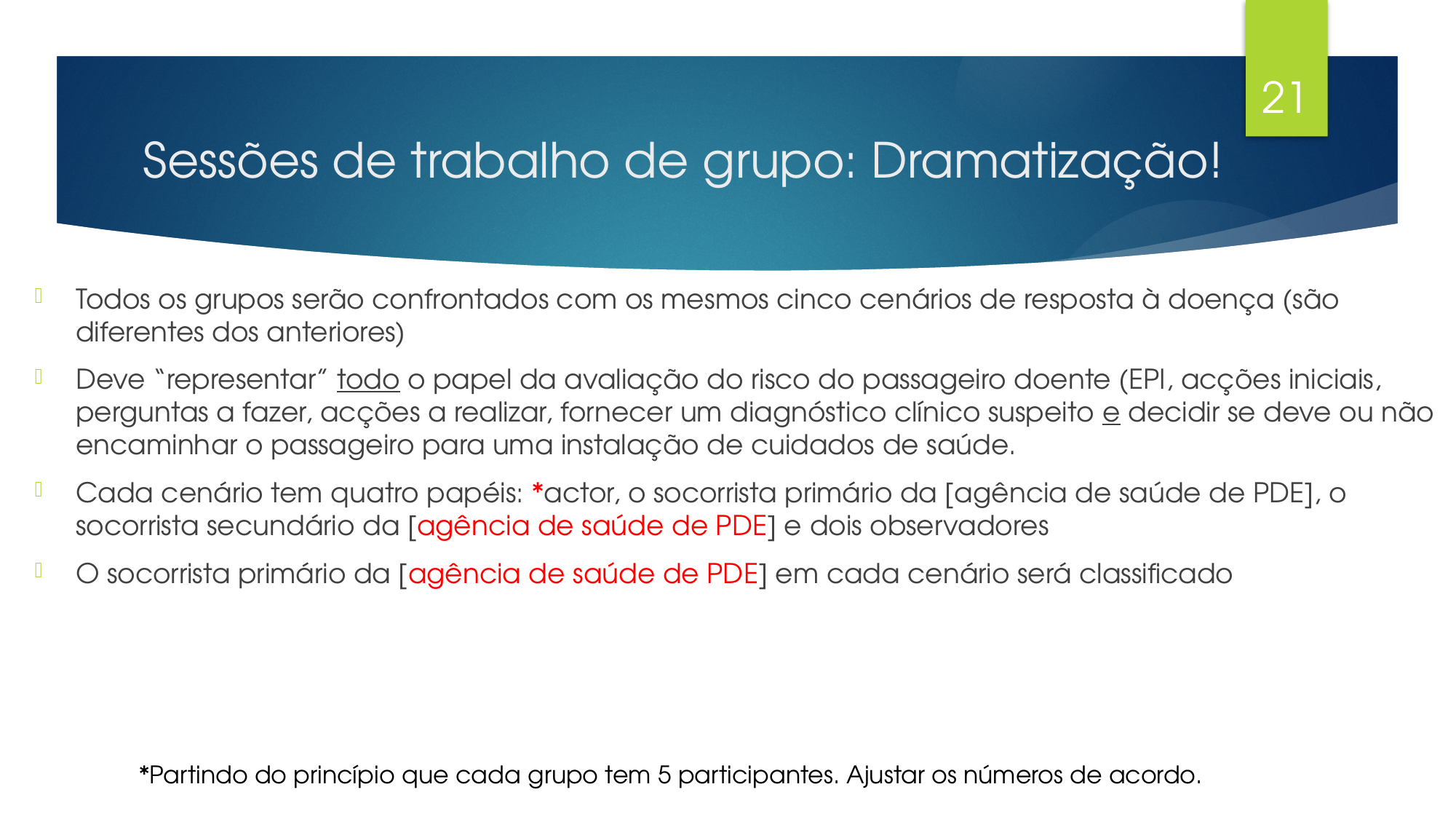

21
# Sessões de trabalho de grupo: Dramatização!
Todos os grupos serão confrontados com os mesmos cinco cenários de resposta à doença (são diferentes dos anteriores)
Deve “representar” todo o papel da avaliação do risco do passageiro doente (EPI, acções iniciais, perguntas a fazer, acções a realizar, fornecer um diagnóstico clínico suspeito e decidir se deve ou não encaminhar o passageiro para uma instalação de cuidados de saúde.
Cada cenário tem quatro papéis: *actor, o socorrista primário da [agência de saúde de PDE], o socorrista secundário da [agência de saúde de PDE] e dois observadores
O socorrista primário da [agência de saúde de PDE] em cada cenário será classificado
*Partindo do princípio que cada grupo tem 5 participantes. Ajustar os números de acordo.